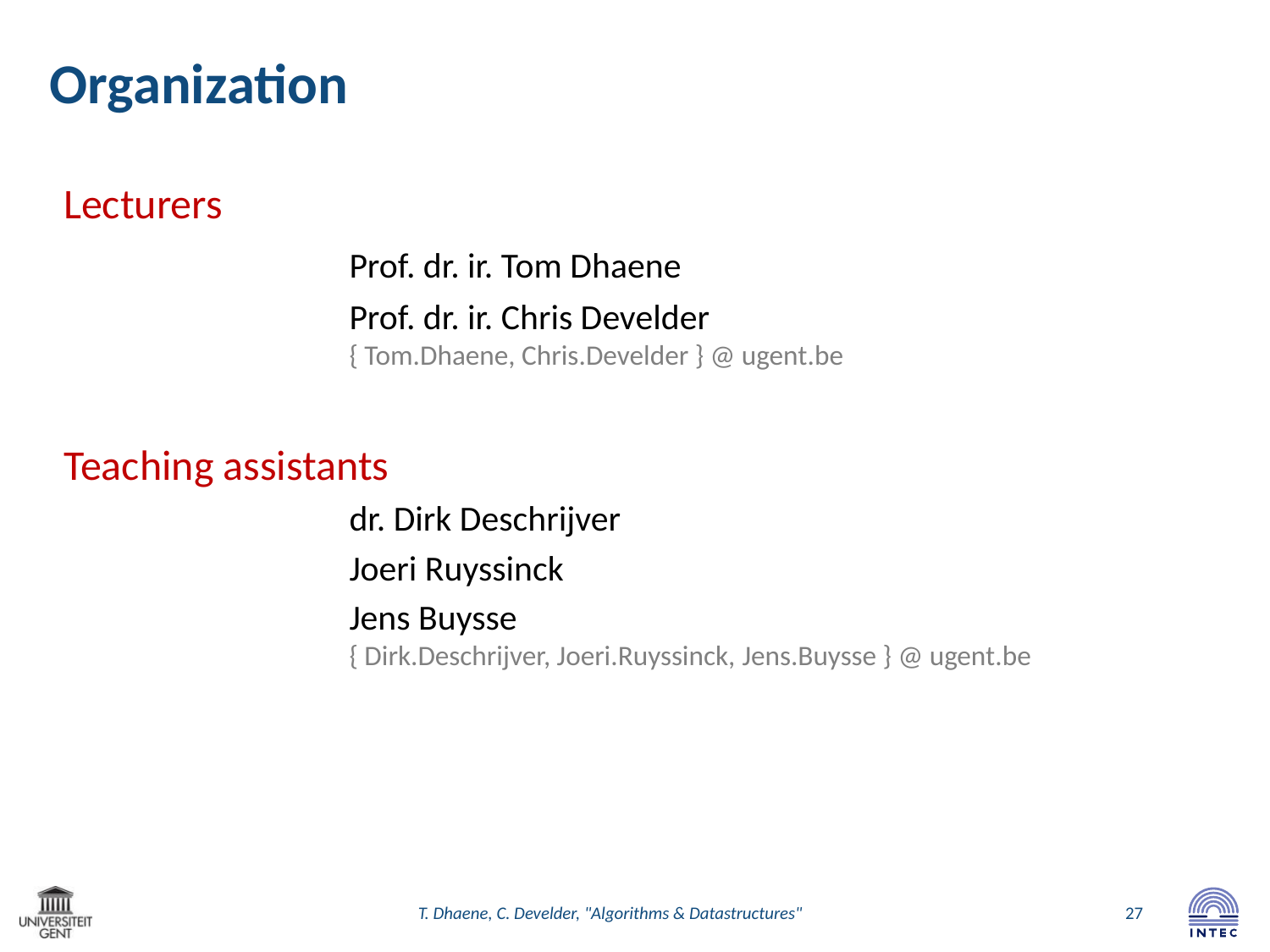

# Organization
Lecturers
		 	Prof. dr. ir. Tom Dhaene
			Prof. dr. ir. Chris Develder
		{ Tom.Dhaene, Chris.Develder } @ ugent.be

Teaching assistants
			dr. Dirk Deschrijver
			Joeri Ruyssinck
			Jens Buysse
		{ Dirk.Deschrijver, Joeri.Ruyssinck, Jens.Buysse } @ ugent.be

T. Dhaene, C. Develder, "Algorithms & Datastructures"
27